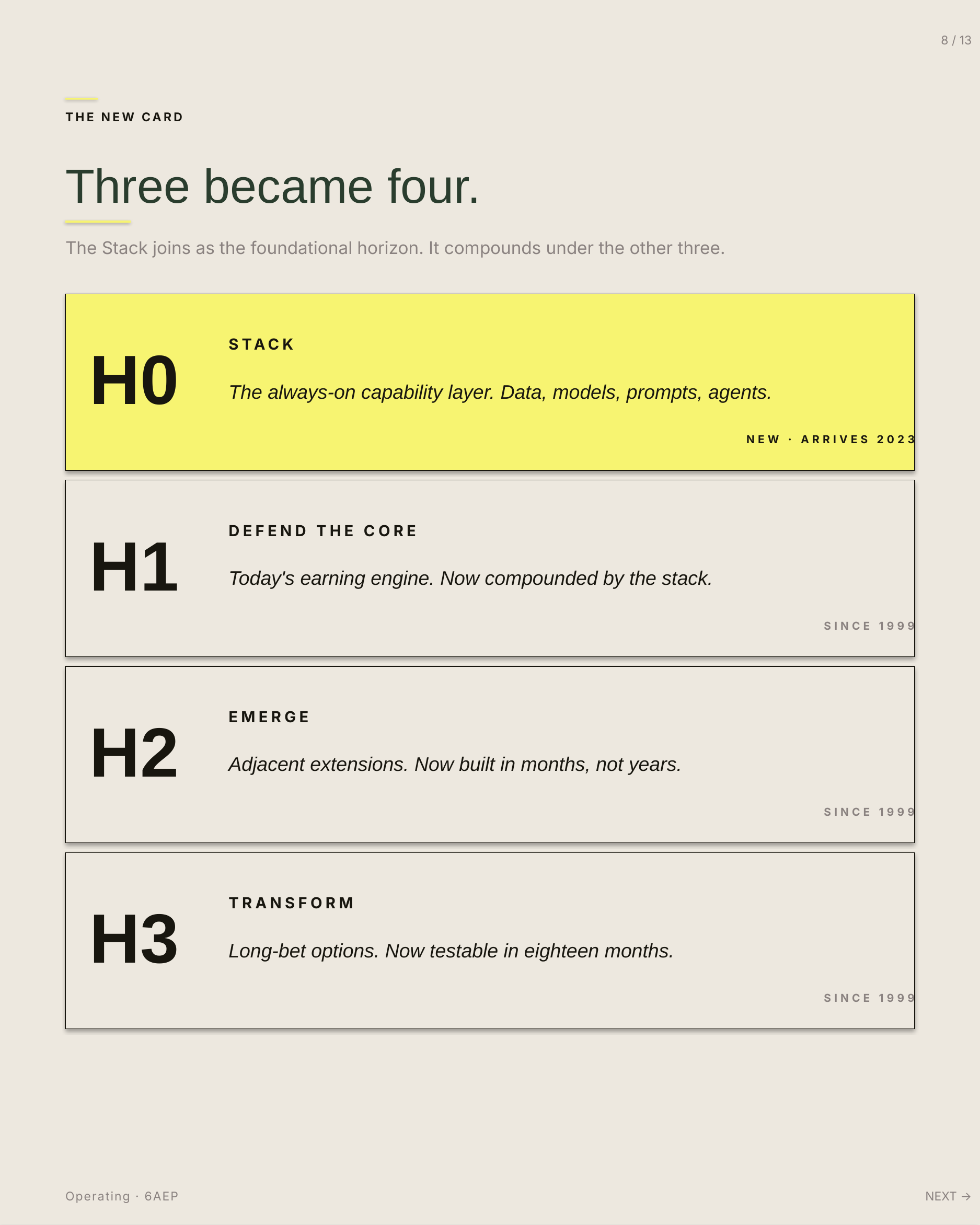

8 / 13

THE NEW CARD
Three became four.

The Stack joins as the foundational horizon. It compounds under the other three.

H0
STACK
The always-on capability layer. Data, models, prompts, agents.
NEW · ARRIVES 2023

H1
DEFEND THE CORE
Today's earning engine. Now compounded by the stack.
SINCE 1999

H2
EMERGE
Adjacent extensions. Now built in months, not years.
SINCE 1999

H3
TRANSFORM
Long-bet options. Now testable in eighteen months.
SINCE 1999
Operating · 6AEP
NEXT →